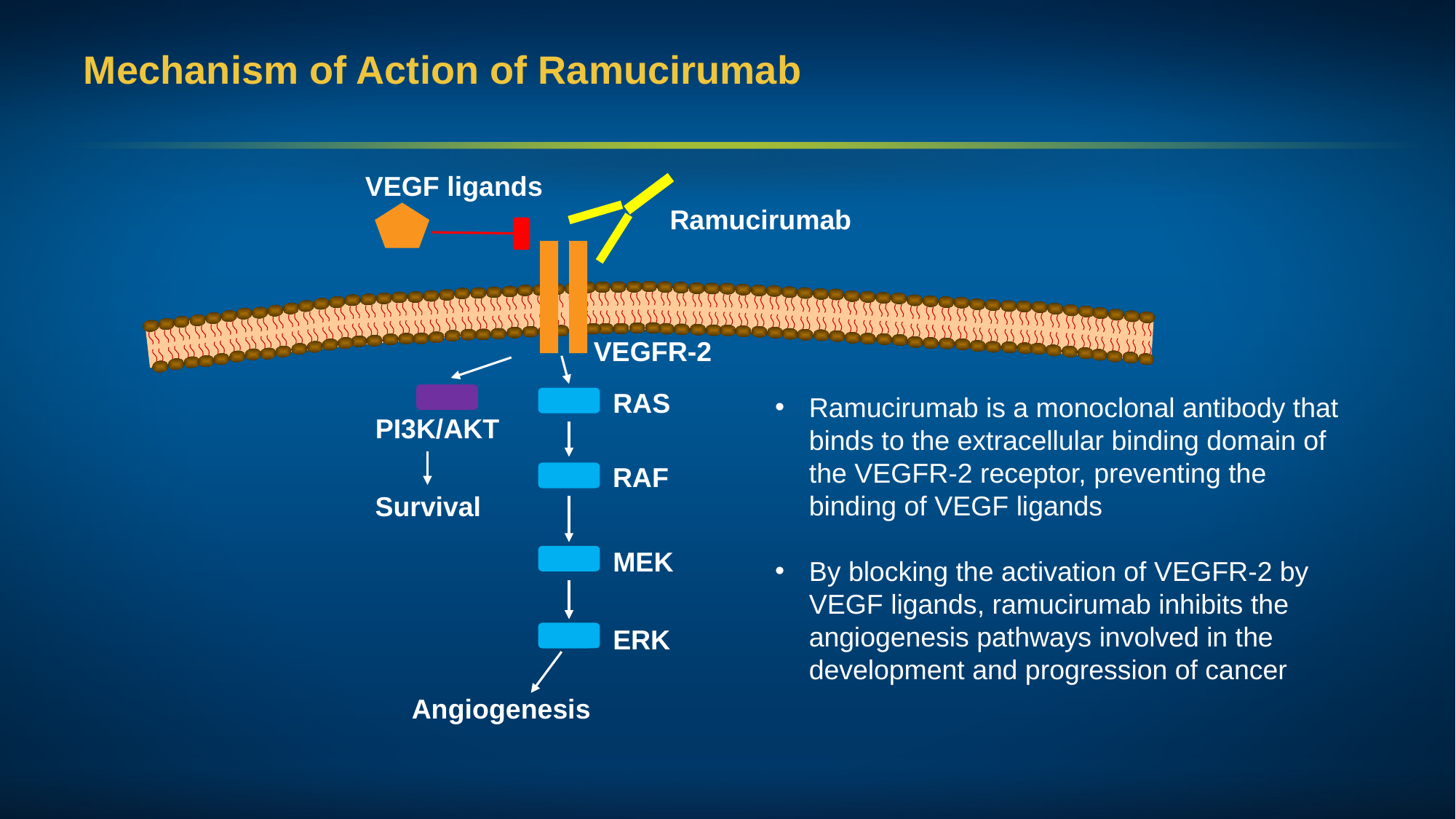

# Mechanism of Action of Ramucirumab
VEGF ligands

Ramucirumab

VEGFR-2
RAS

Ramucirumab is a monoclonal antibody that binds to the extracellular binding domain of the VEGFR-2 receptor, preventing the binding of VEGF ligands

By blocking the activation of VEGFR-2 by VEGF ligands, ramucirumab inhibits the angiogenesis pathways involved in the development and progression of cancer

PI3K/AKT
RAF

Survival
MEK

ERK

Angiogenesis